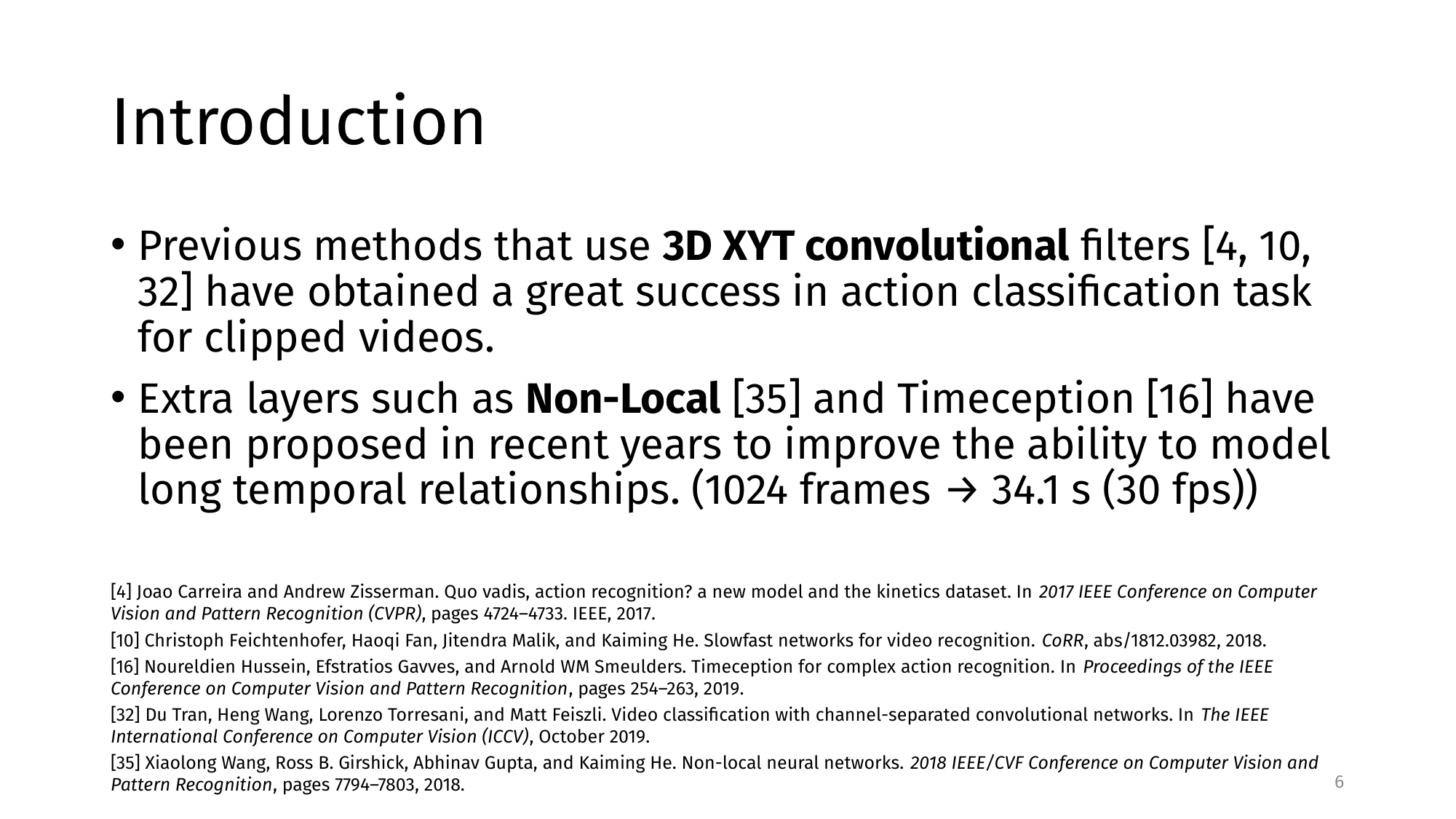

# Introduction
Previous methods that use 3D XYT convolutional filters [4, 10, 32] have obtained a great success in action classification task for clipped videos.
Extra layers such as Non-Local [35] and Timeception [16] have been proposed in recent years to improve the ability to model long temporal relationships. (1024 frames → 34.1 s (30 fps))
[4] Joao Carreira and Andrew Zisserman. Quo vadis, action recognition? a new model and the kinetics dataset. In 2017 IEEE Conference on Computer Vision and Pattern Recognition (CVPR), pages 4724–4733. IEEE, 2017.
[10] Christoph Feichtenhofer, Haoqi Fan, Jitendra Malik, and Kaiming He. Slowfast networks for video recognition. CoRR, abs/1812.03982, 2018.
[16] Noureldien Hussein, Efstratios Gavves, and Arnold WM Smeulders. Timeception for complex action recognition. In Proceedings of the IEEE Conference on Computer Vision and Pattern Recognition, pages 254–263, 2019.
[32] Du Tran, Heng Wang, Lorenzo Torresani, and Matt Feiszli. Video classification with channel-separated convolutional networks. In The IEEE International Conference on Computer Vision (ICCV), October 2019.
[35] Xiaolong Wang, Ross B. Girshick, Abhinav Gupta, and Kaiming He. Non-local neural networks. 2018 IEEE/CVF Conference on Computer Vision and Pattern Recognition, pages 7794–7803, 2018.
6